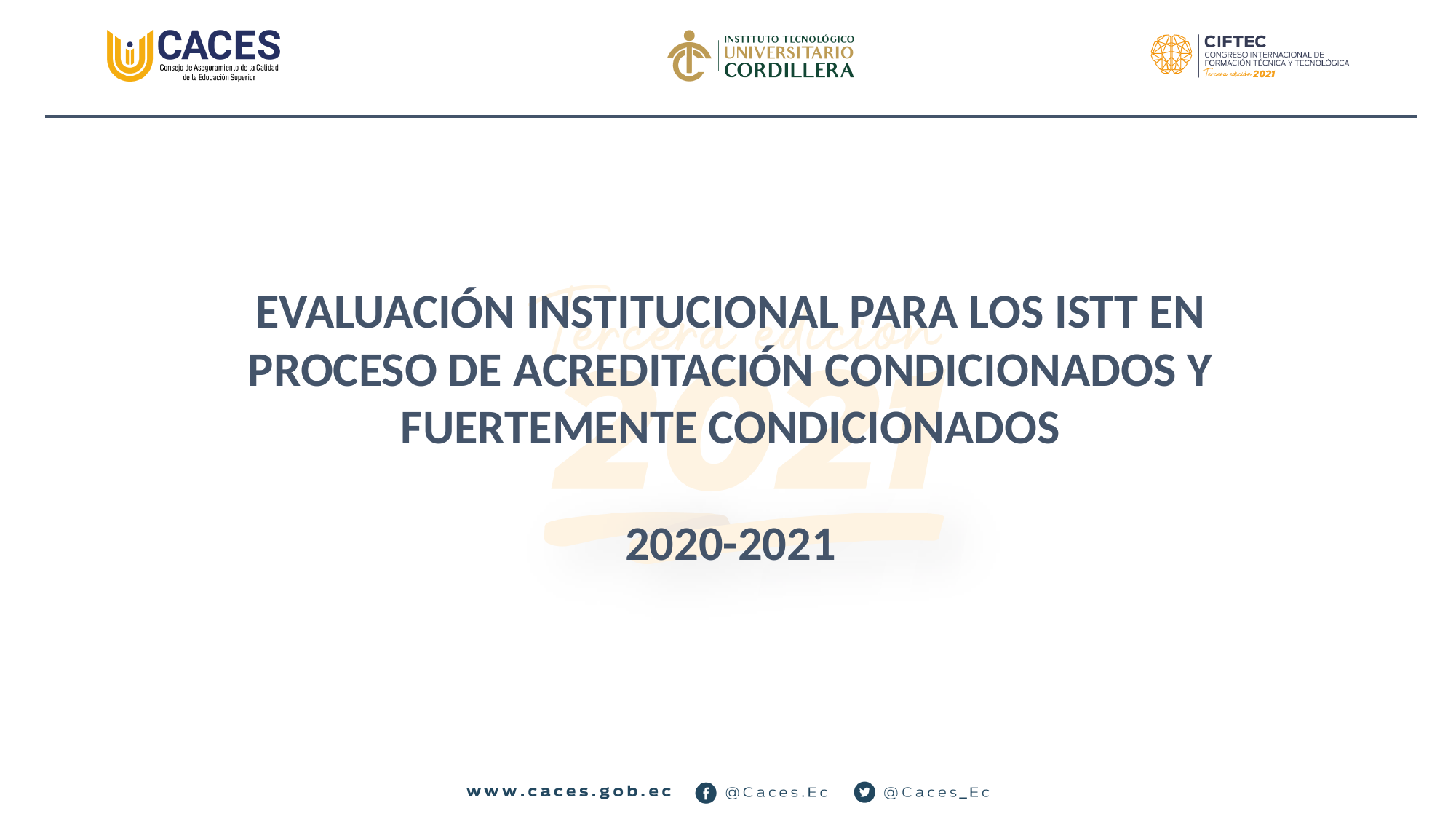

EVALUACIÓN INSTITUCIONAL PARA LOS ISTT EN PROCESO DE ACREDITACIÓN CONDICIONADOS Y FUERTEMENTE CONDICIONADOS

2020-2021